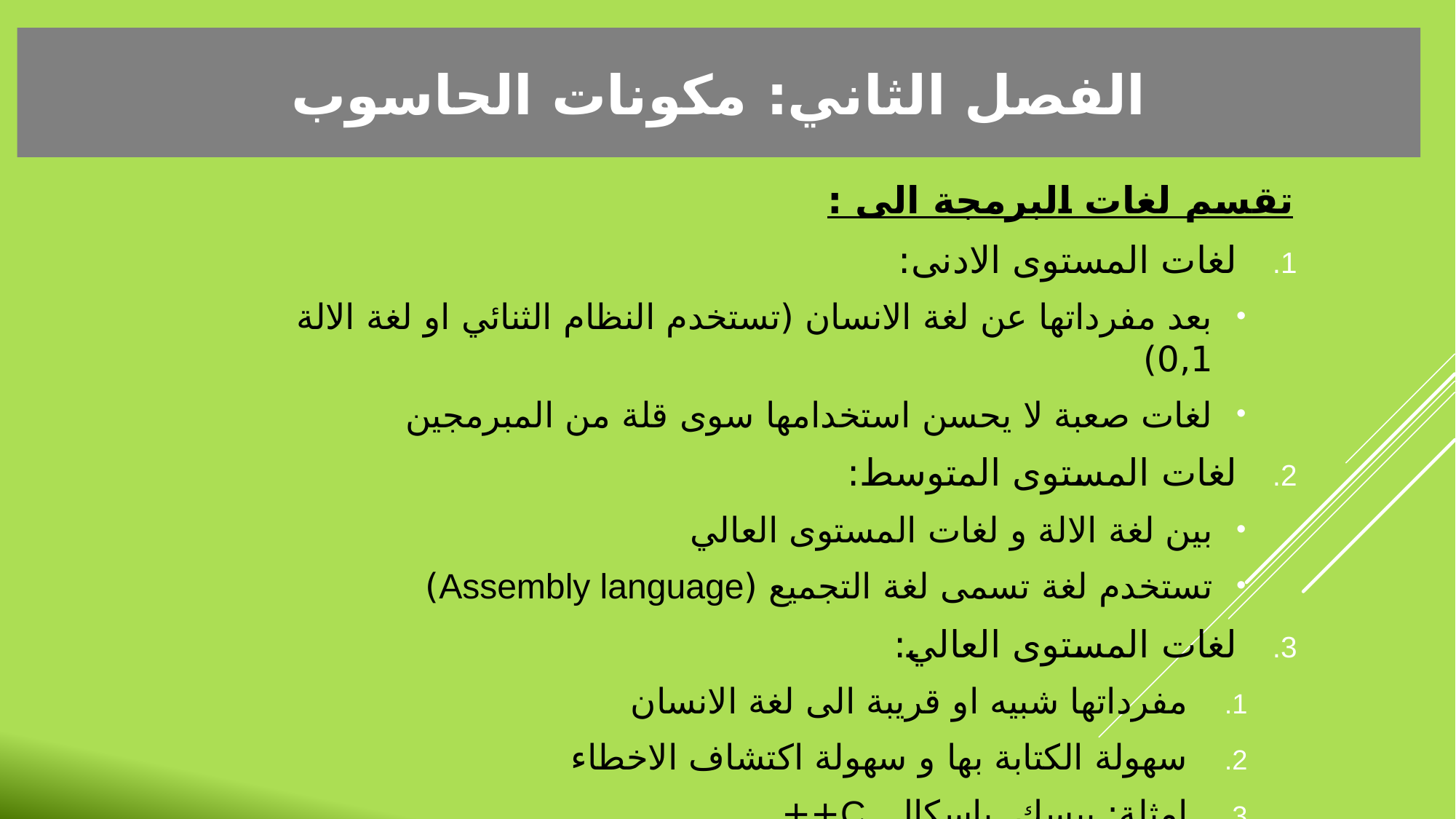

الفصل الثاني: مكونات الحاسوب
تقسم لغات البرمجة الى :
لغات المستوى الادنى:
بعد مفرداتها عن لغة الانسان (تستخدم النظام الثنائي او لغة الالة 0,1)
لغات صعبة لا يحسن استخدامها سوى قلة من المبرمجين
لغات المستوى المتوسط:
	بين لغة الالة و لغات المستوى العالي
تستخدم لغة تسمى لغة التجميع (Assembly language)
لغات المستوى العالي:
مفرداتها شبيه او قريبة الى لغة الانسان
سهولة الكتابة بها و سهولة اكتشاف الاخطاء
امثلة: بيسك, باسكال, C++